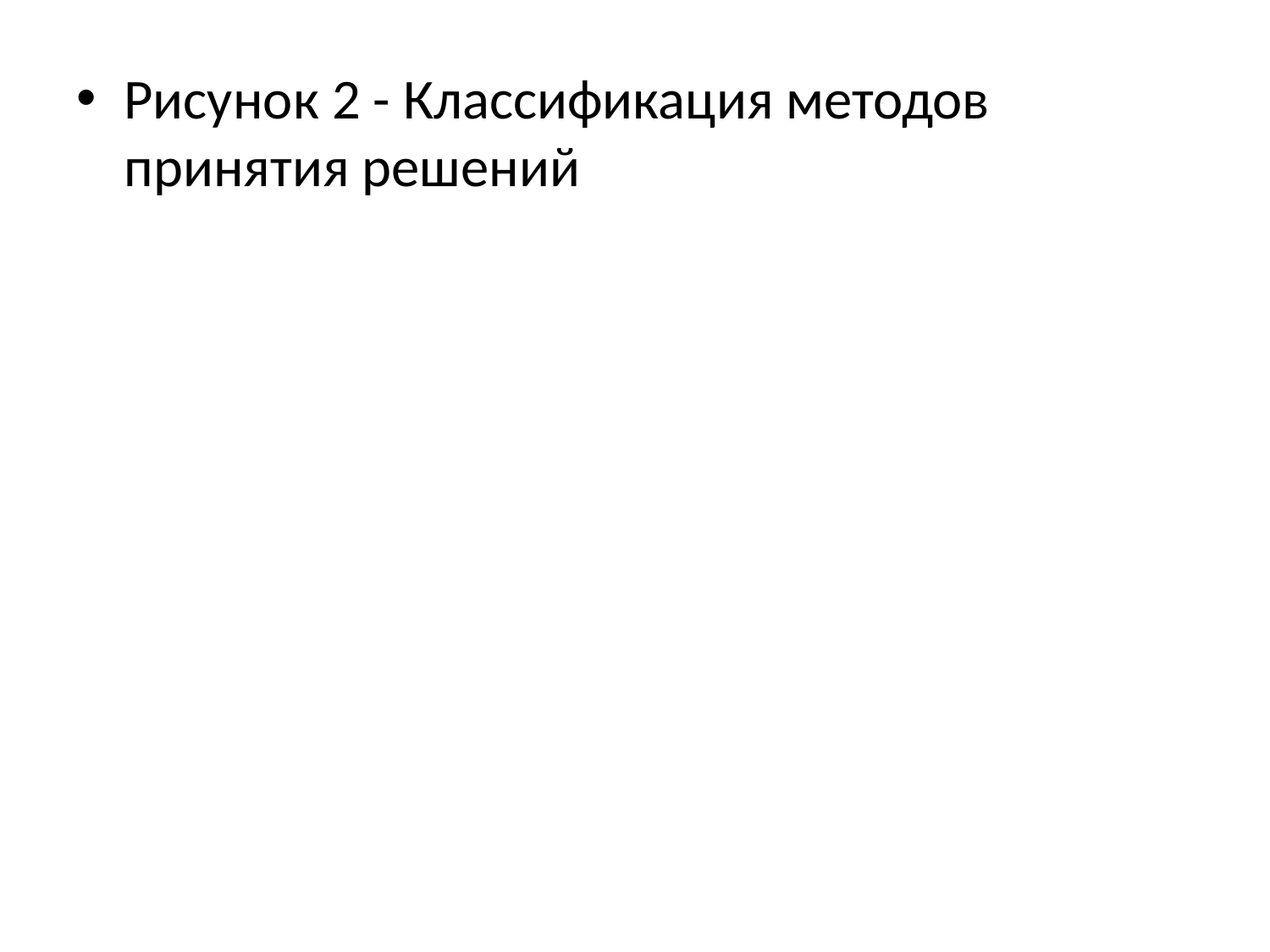

Рисунок 2 - Классификация методов принятия решений